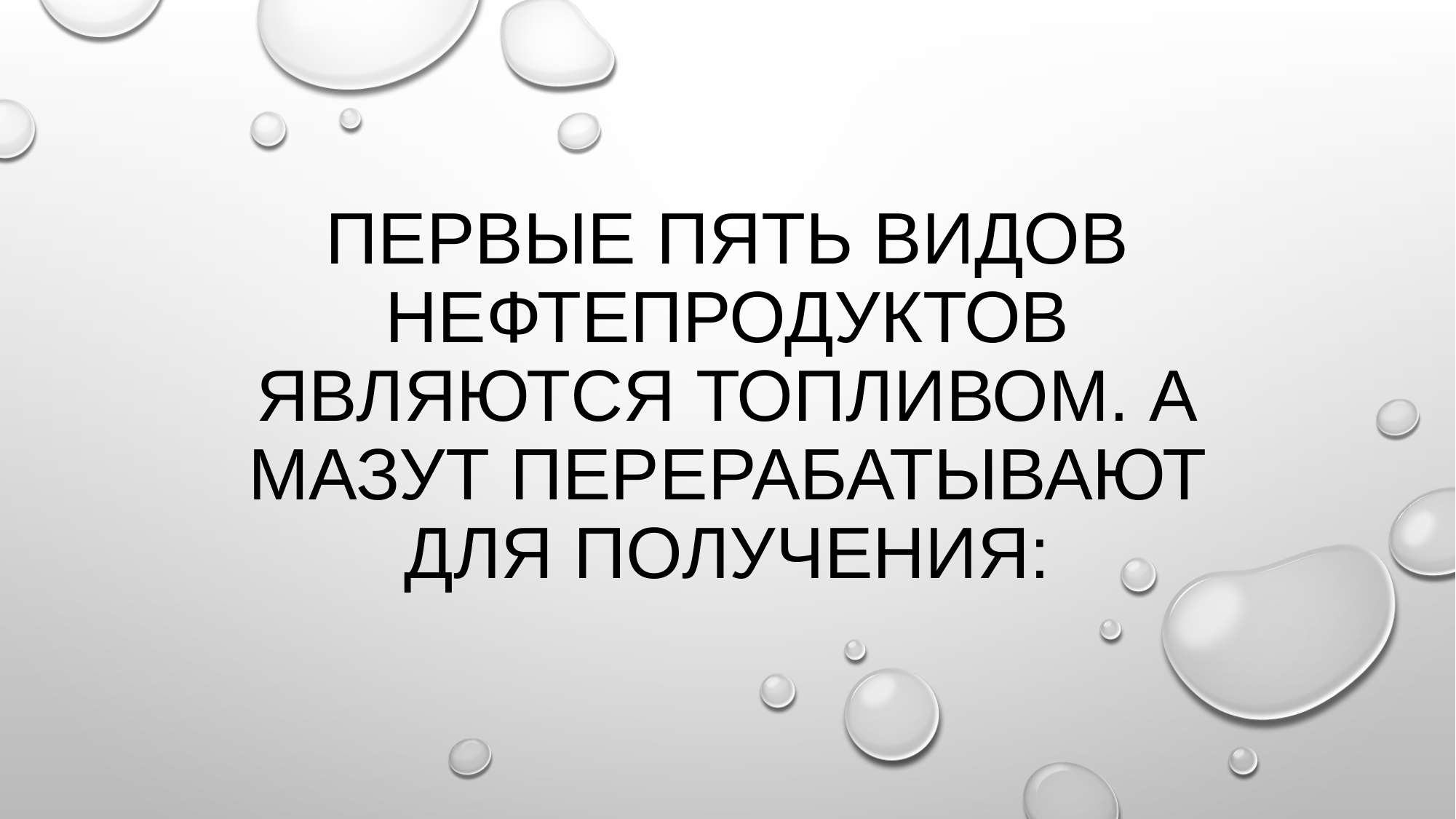

# Первые пять видов нефтепродуктов являются топливом. А мазут перерабатывают для получения: